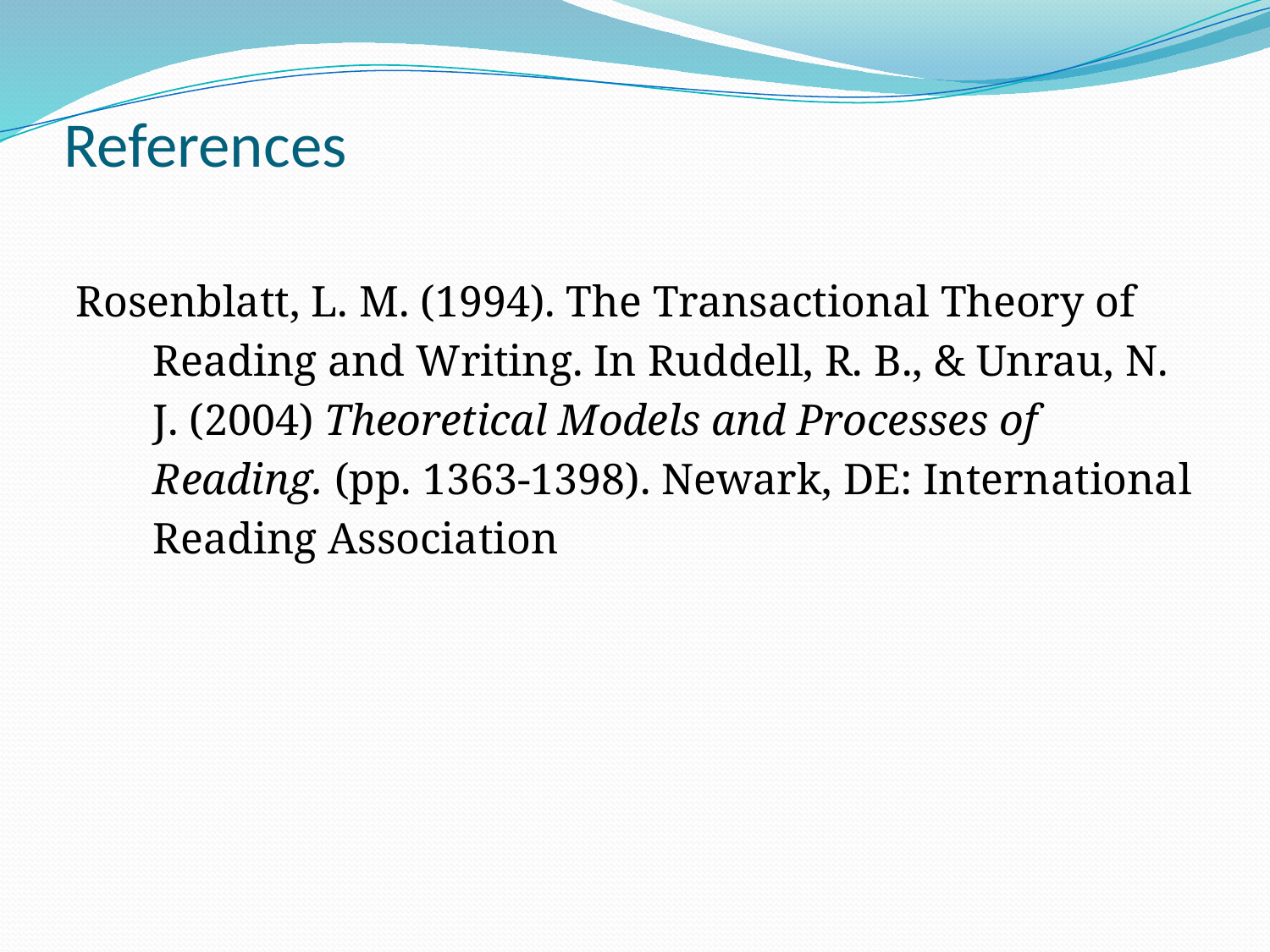

# References
Rosenblatt, L. M. (1994). The Transactional Theory of
       Reading and Writing. In Ruddell, R. B., & Unrau, N.
       J. (2004) Theoretical Models and Processes of
       Reading. (pp. 1363-1398). Newark, DE: International
       Reading Association